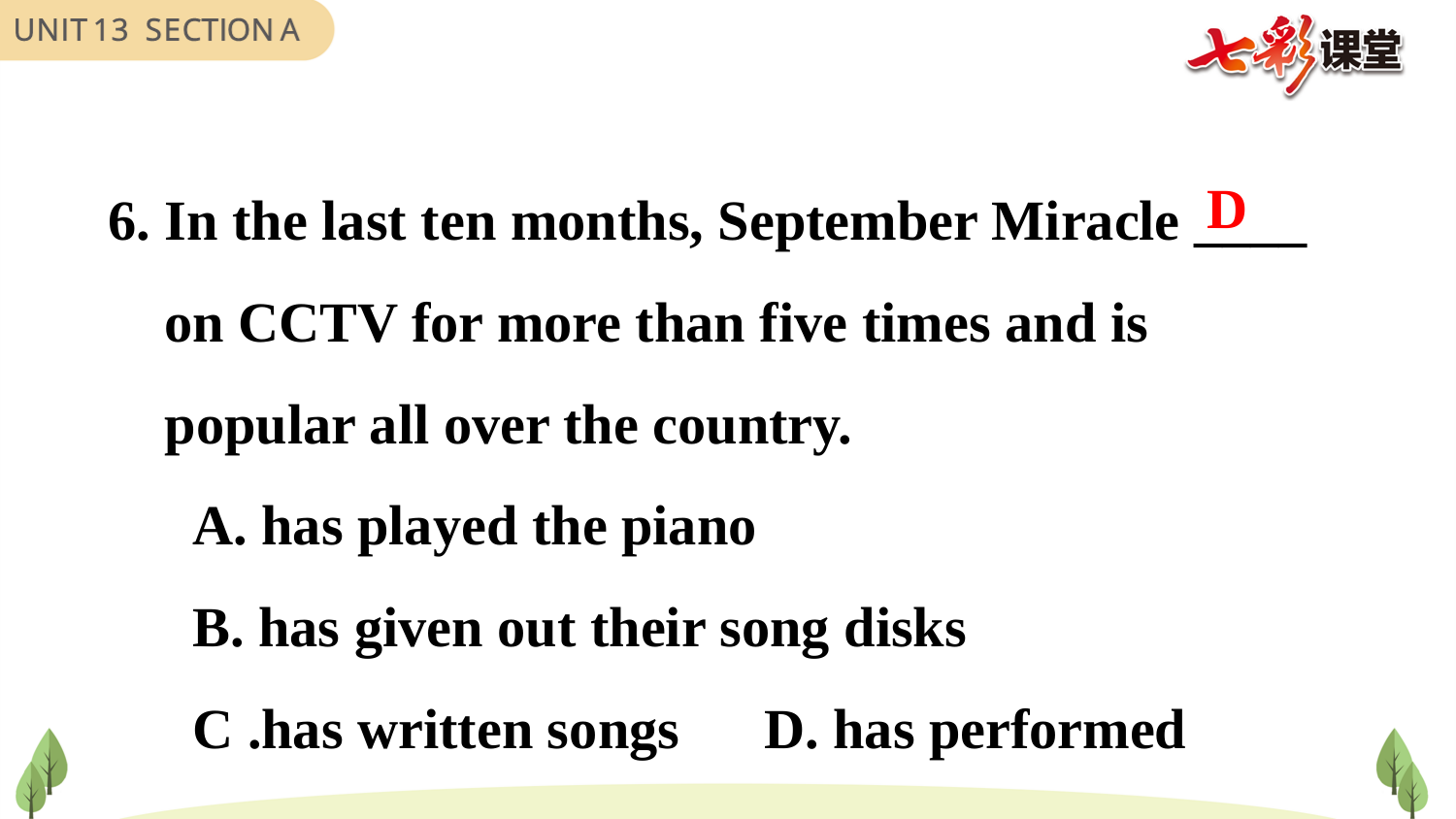

6. In the last ten months, September Miracle ____
    on CCTV for more than five times and is
    popular all over the country.
      A. has played the piano
      B. has given out their song disks
      C .has written songs      D. has performed
D